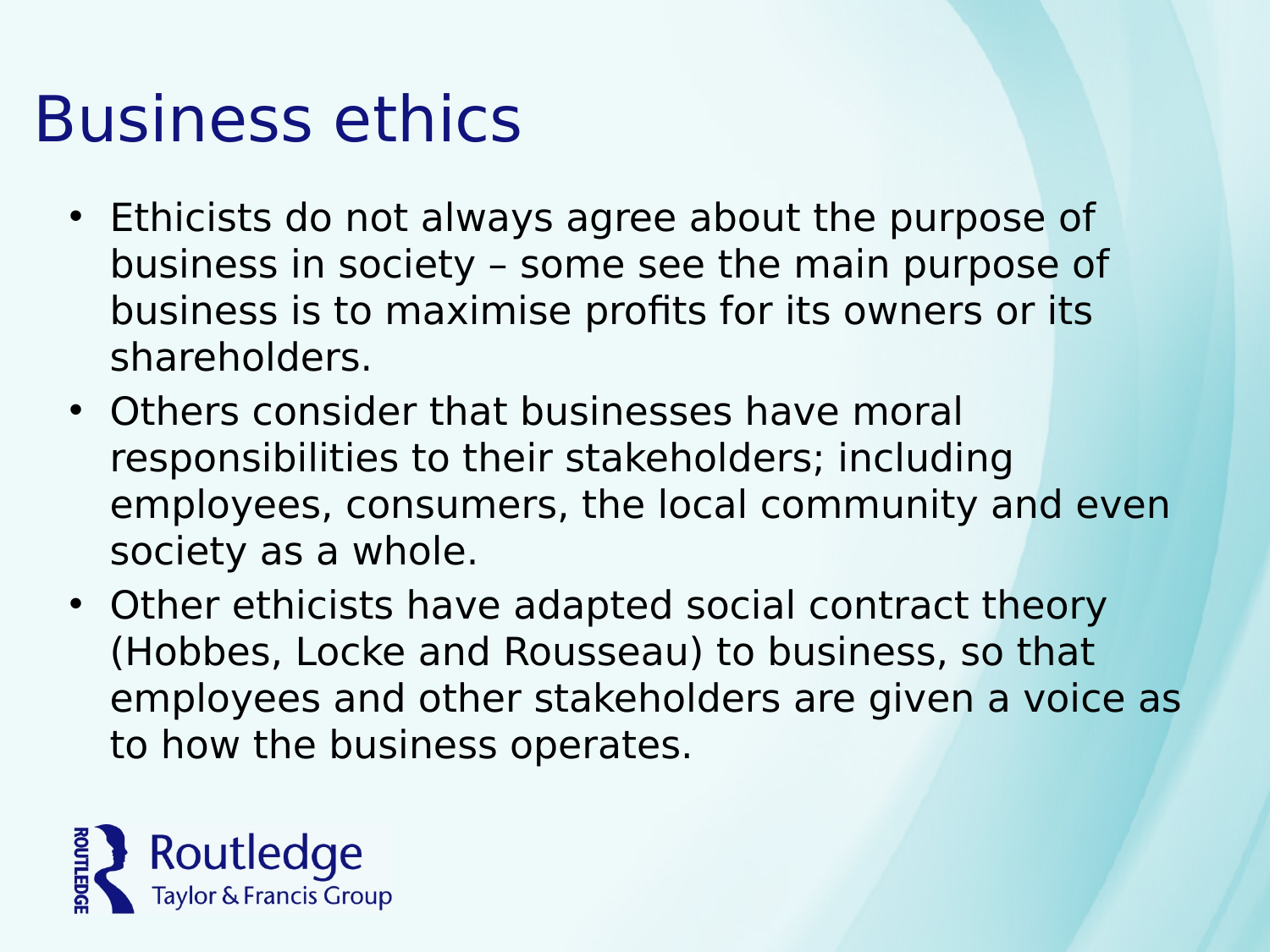

# Business ethics
Ethicists do not always agree about the purpose of business in society – some see the main purpose of business is to maximise profits for its owners or its shareholders.
Others consider that businesses have moral responsibilities to their stakeholders; including employees, consumers, the local community and even society as a whole.
Other ethicists have adapted social contract theory (Hobbes, Locke and Rousseau) to business, so that employees and other stakeholders are given a voice as to how the business operates.